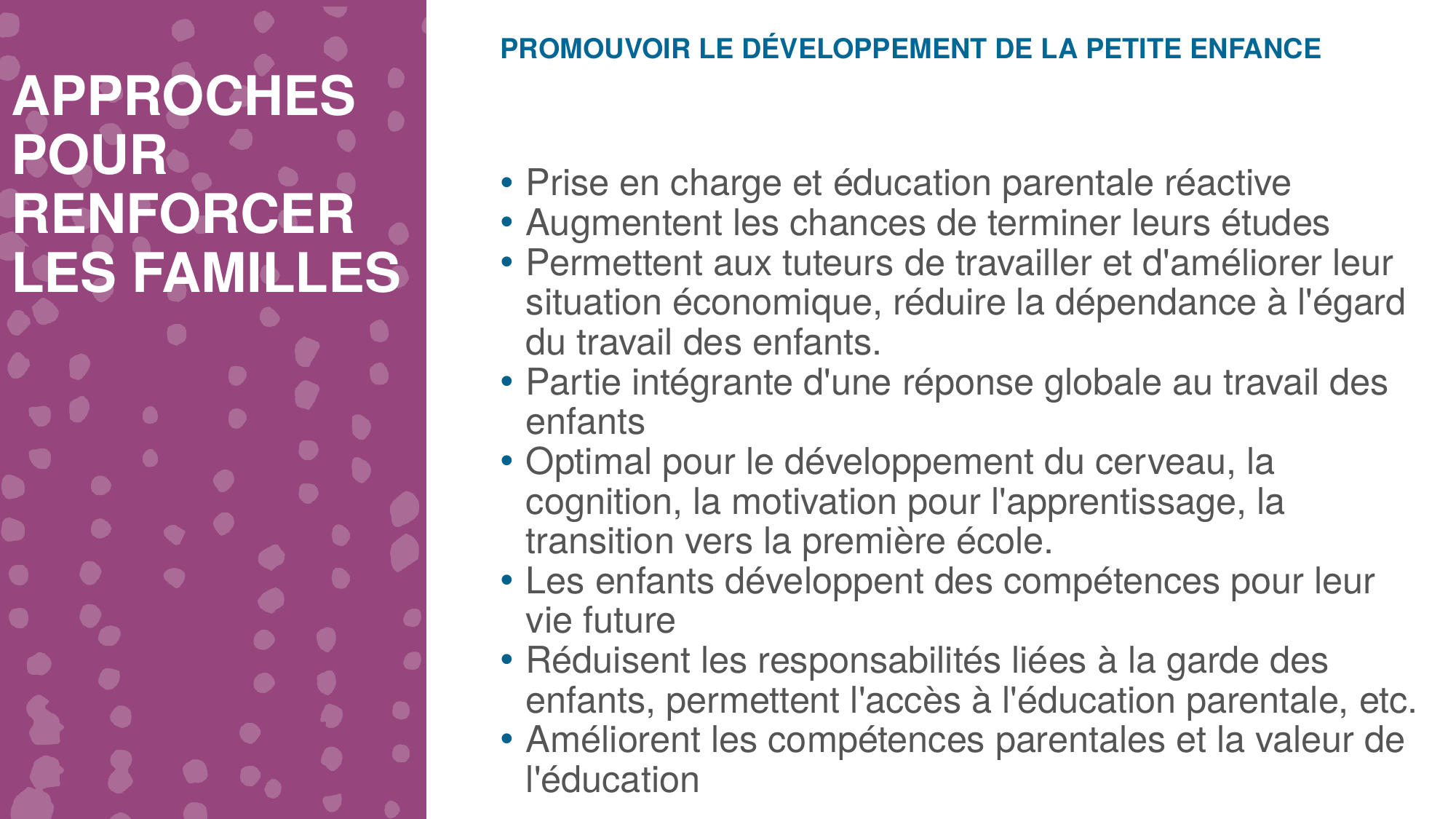

PROMOUVOIR LE DÉVELOPPEMENT DE LA PETITE ENFANCE
APPROCHES POUR RENFORCER LES FAMILLES
Prise en charge et éducation parentale réactive
Augmentent les chances de terminer leurs études
Permettent aux tuteurs de travailler et d'améliorer leur situation économique, réduire la dépendance à l'égard du travail des enfants.
Partie intégrante d'une réponse globale au travail des enfants
Optimal pour le développement du cerveau, la cognition, la motivation pour l'apprentissage, la transition vers la première école.
Les enfants développent des compétences pour leur vie future
Réduisent les responsabilités liées à la garde des enfants, permettent l'accès à l'éducation parentale, etc.
Améliorent les compétences parentales et la valeur de l'éducation